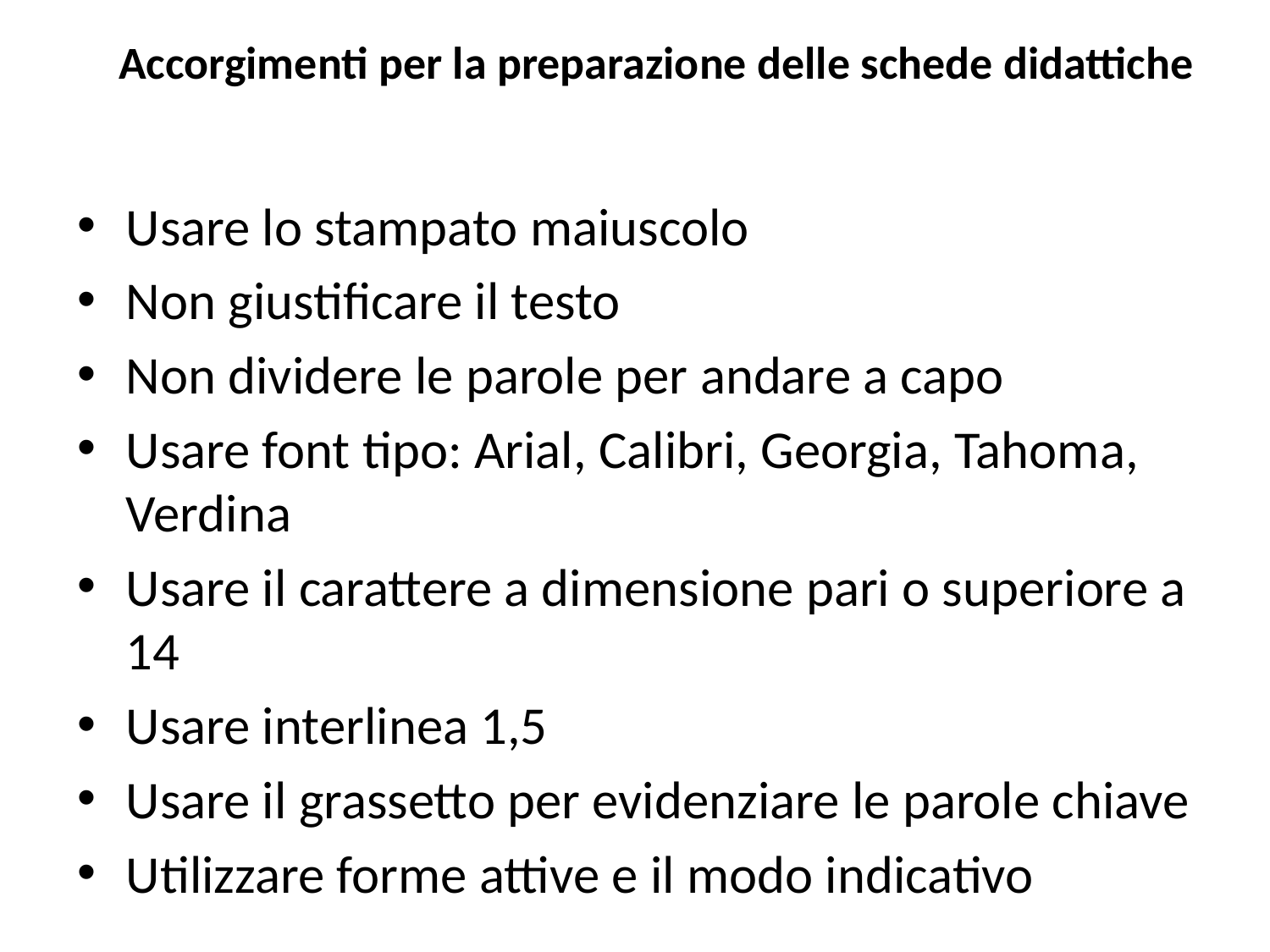

# Accorgimenti per la preparazione delle schede didattiche
Usare lo stampato maiuscolo
Non giustificare il testo
Non dividere le parole per andare a capo
Usare font tipo: Arial, Calibri, Georgia, Tahoma, Verdina
Usare il carattere a dimensione pari o superiore a 14
Usare interlinea 1,5
Usare il grassetto per evidenziare le parole chiave
Utilizzare forme attive e il modo indicativo